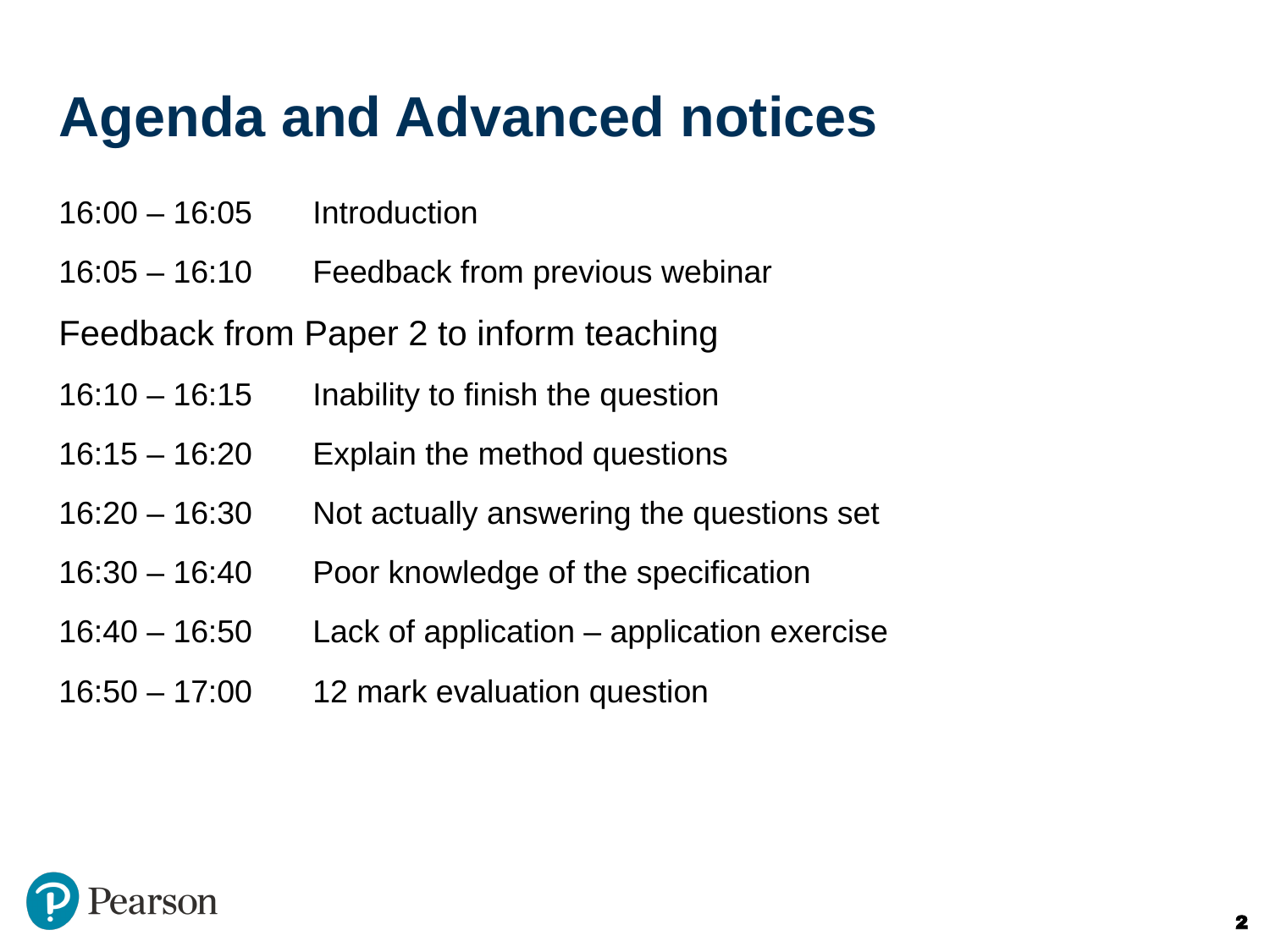

# Agenda and Advanced notices
16:00 – 16:05	Introduction
16:05 – 16:10	Feedback from previous webinar
Feedback from Paper 2 to inform teaching
16:10 – 16:15	Inability to finish the question
16:15 – 16:20	Explain the method questions
16:20 – 16:30	Not actually answering the questions set
16:30 – 16:40	Poor knowledge of the specification
16:40 – 16:50	Lack of application – application exercise
16:50 – 17:00	12 mark evaluation question